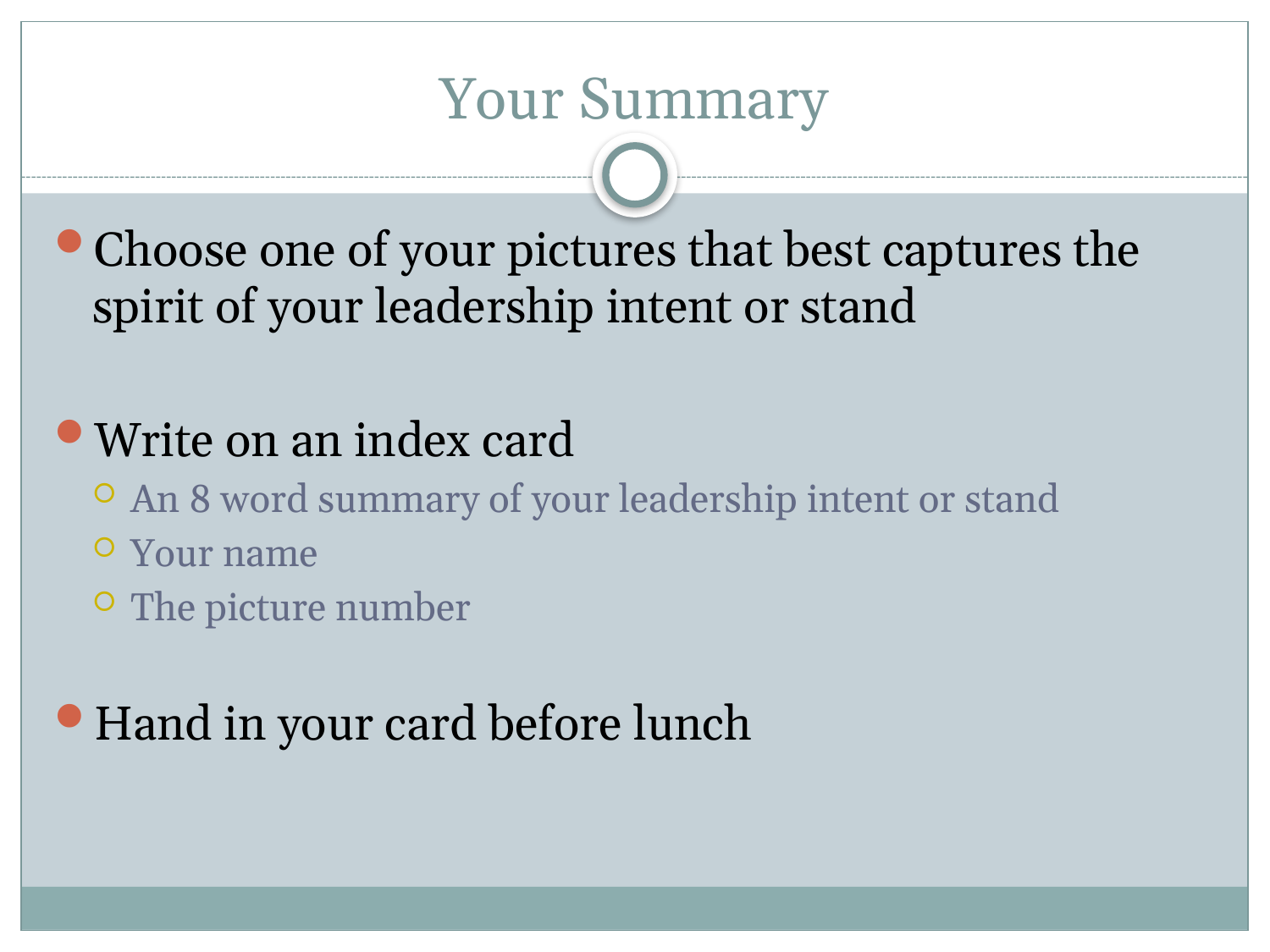

# Your Summary
Choose one of your pictures that best captures the spirit of your leadership intent or stand

Write on an index card
An 8 word summary of your leadership intent or stand
Your name
The picture number

Hand in your card before lunch